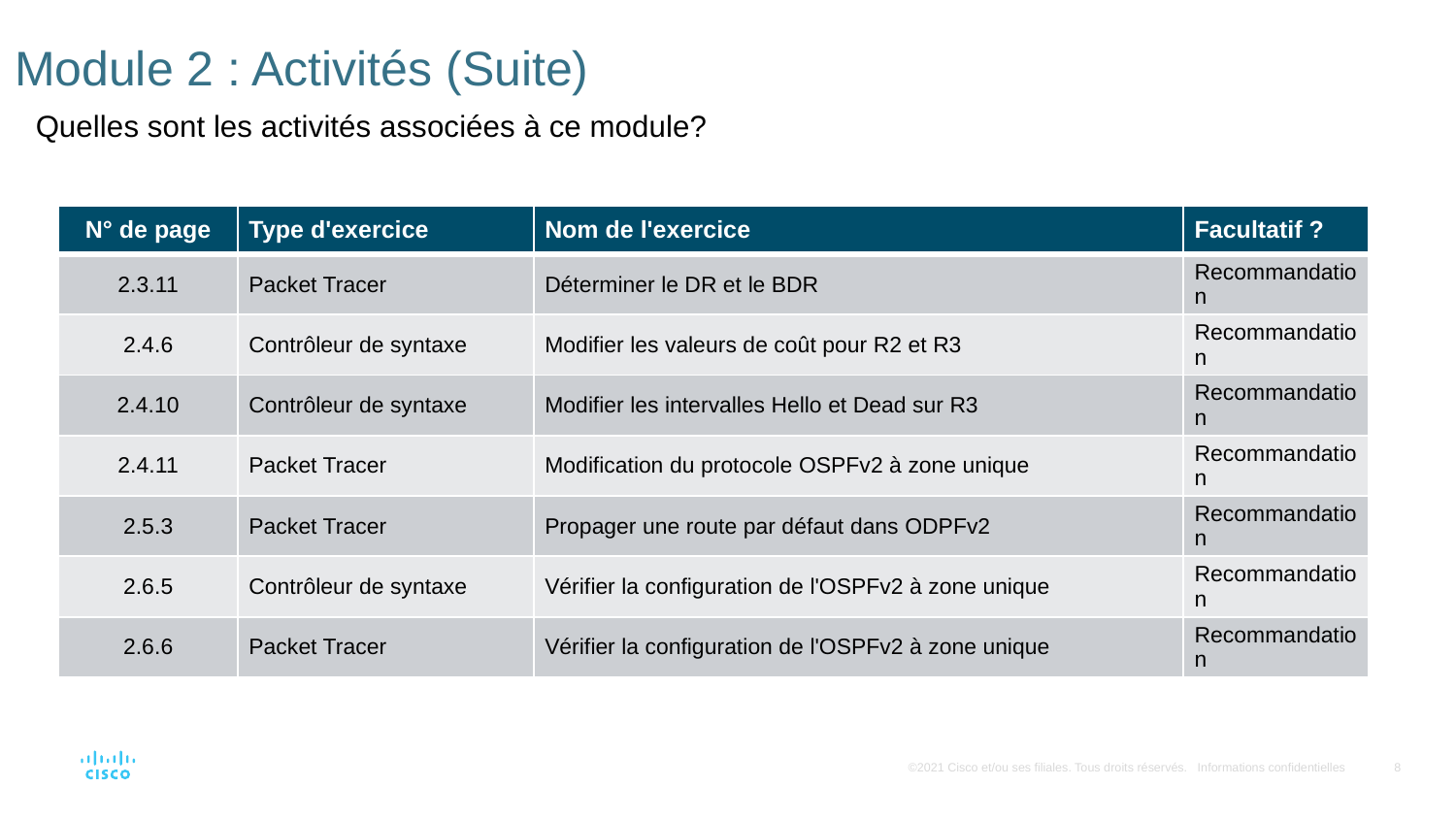

# Module 2 : Activités (Suite)
Quelles sont les activités associées à ce module?

| N° de page | Type d'exercice | Nom de l'exercice | Facultatif ? |
| --- | --- | --- | --- |
| 2.3.11 | Packet Tracer | Déterminer le DR et le BDR | Recommandation |
| 2.4.6 | Contrôleur de syntaxe | Modifier les valeurs de coût pour R2 et R3 | Recommandation |
| 2.4.10 | Contrôleur de syntaxe | Modifier les intervalles Hello et Dead sur R3 | Recommandation |
| 2.4.11 | Packet Tracer | Modification du protocole OSPFv2 à zone unique | Recommandation |
| 2.5.3 | Packet Tracer | Propager une route par défaut dans ODPFv2 | Recommandation |
| 2.6.5 | Contrôleur de syntaxe | Vérifier la configuration de l'OSPFv2 à zone unique | Recommandation |
| 2.6.6 | Packet Tracer | Vérifier la configuration de l'OSPFv2 à zone unique | Recommandation |